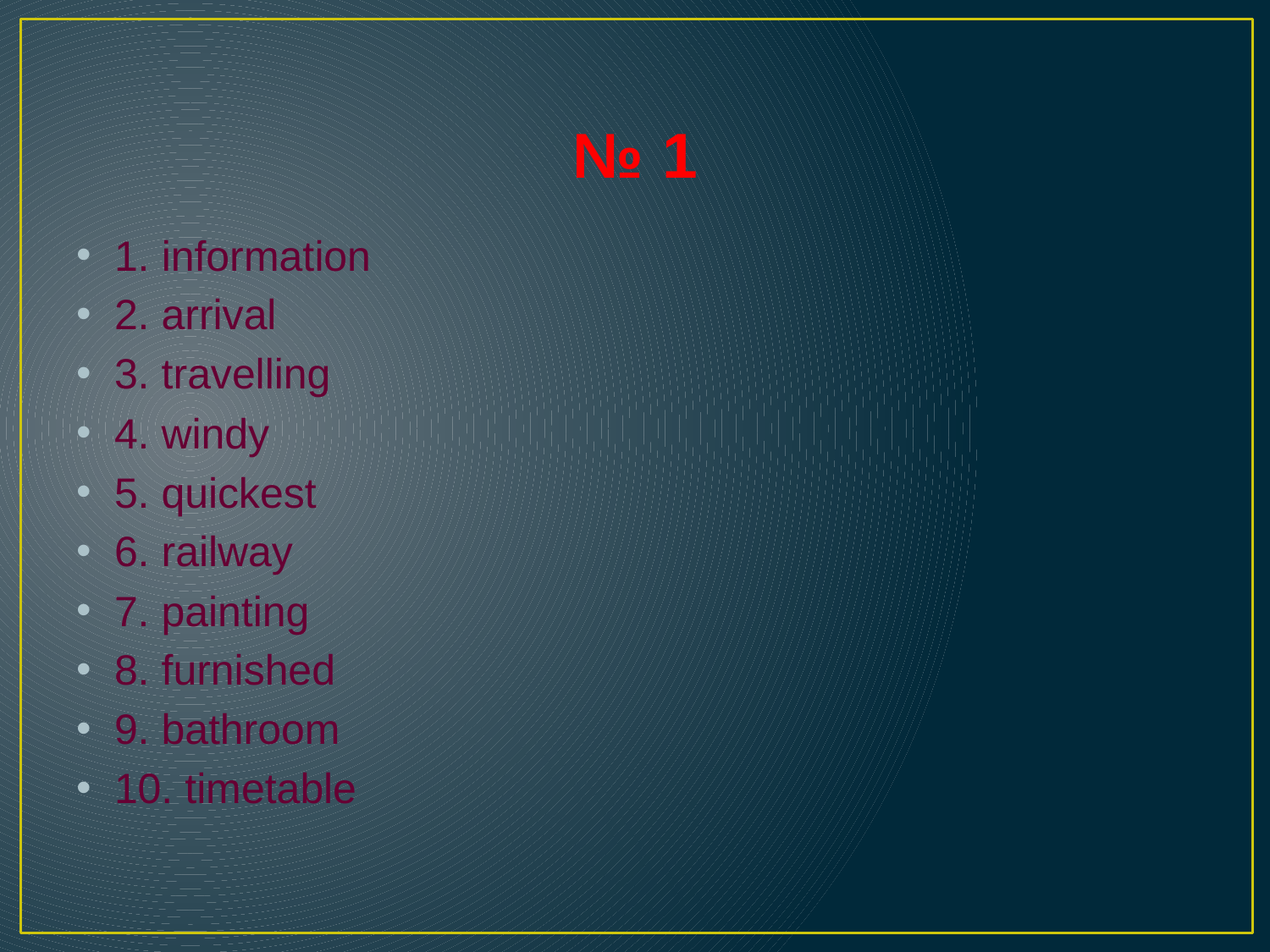

# № 1
1. information
2. arrival
3. travelling
4. windy
5. quickest
6. railway
7. painting
8. furnished
9. bathroom
10. timetable